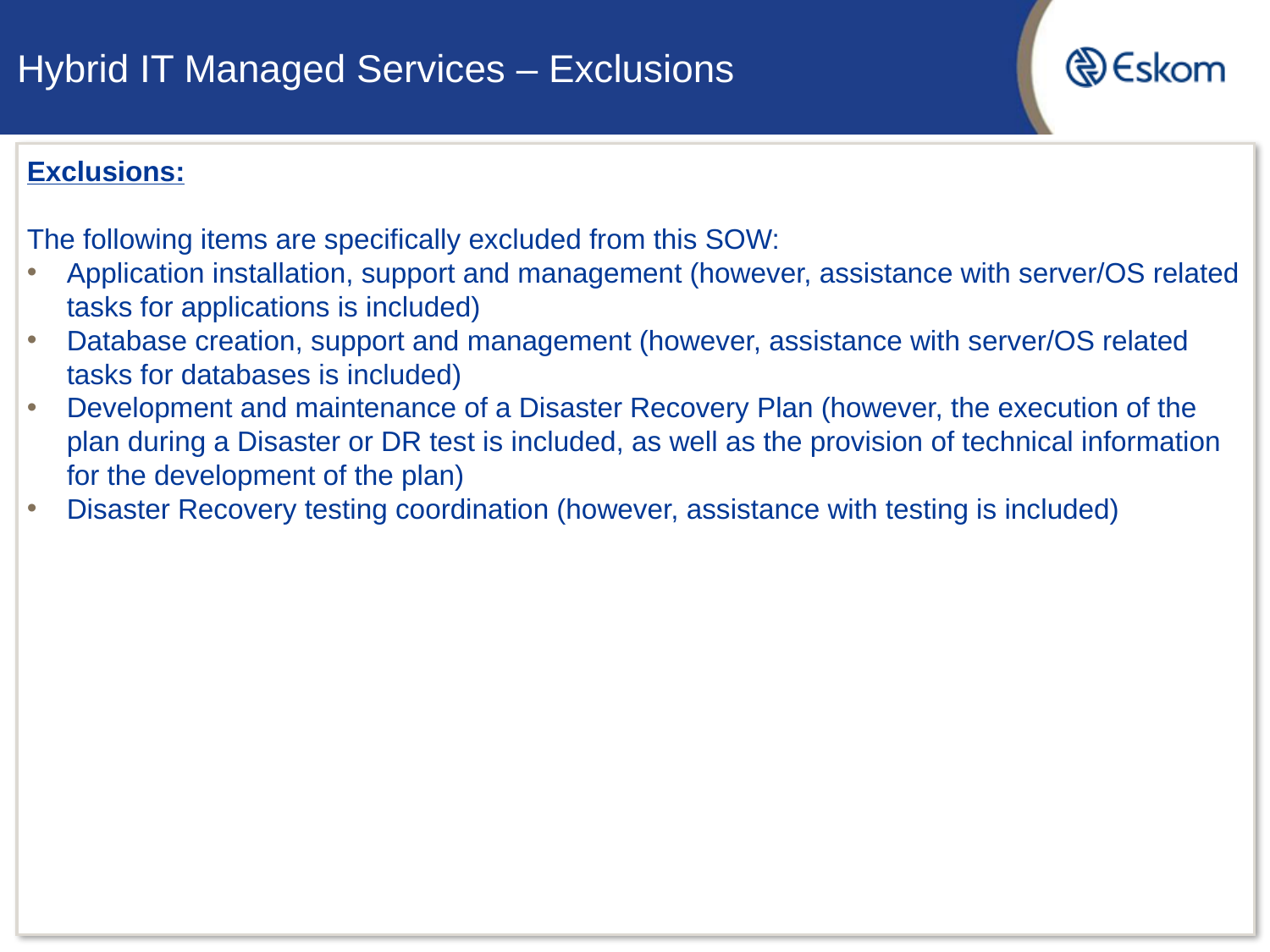

# Hybrid IT Managed Services – Exclusions
Exclusions:

The following items are specifically excluded from this SOW:
Application installation, support and management (however, assistance with server/OS related tasks for applications is included)
Database creation, support and management (however, assistance with server/OS related tasks for databases is included)
Development and maintenance of a Disaster Recovery Plan (however, the execution of the plan during a Disaster or DR test is included, as well as the provision of technical information for the development of the plan)
Disaster Recovery testing coordination (however, assistance with testing is included)